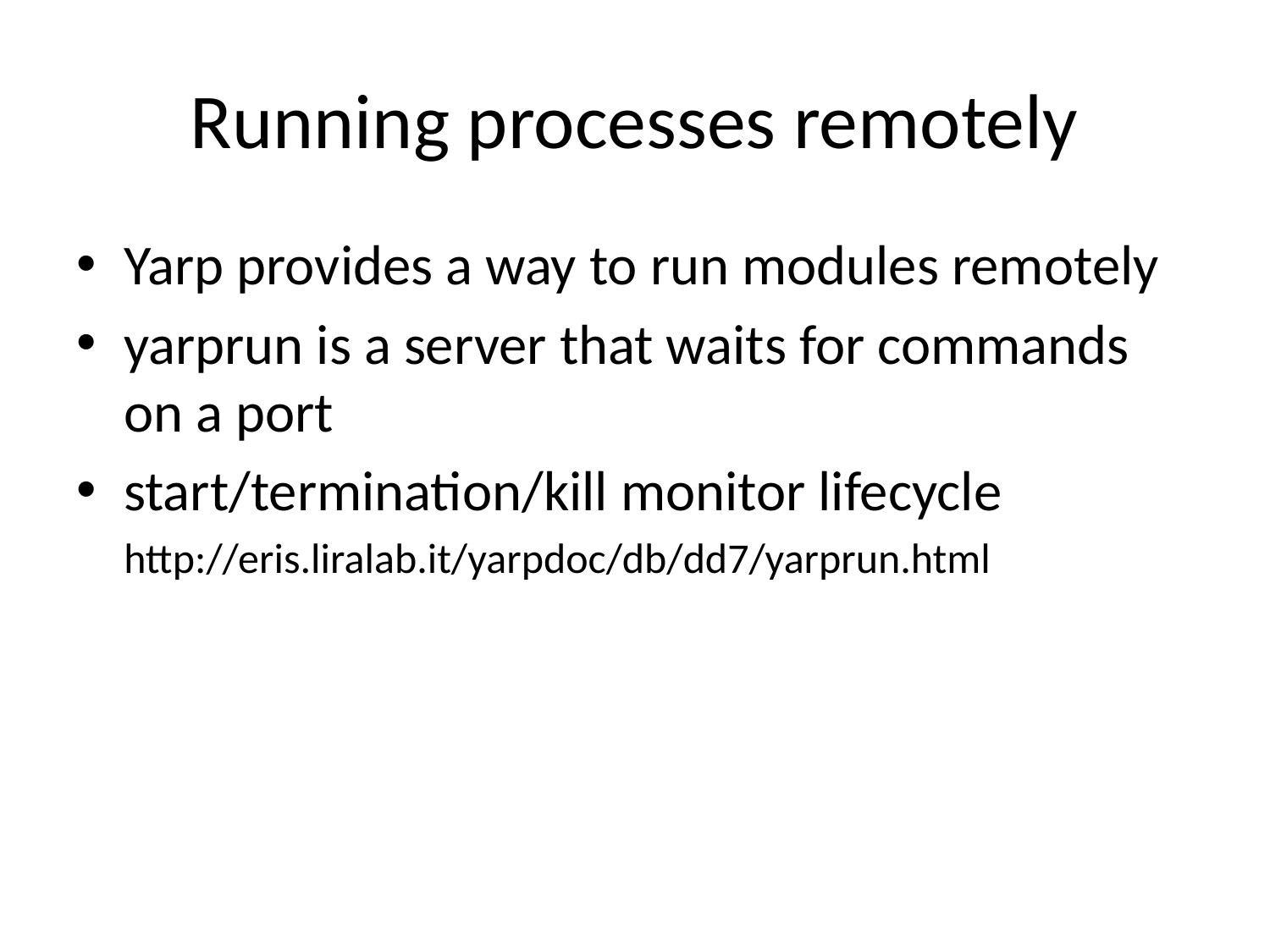

# Running processes remotely
Yarp provides a way to run modules remotely
yarprun is a server that waits for commands on a port
start/termination/kill monitor lifecycle
	http://eris.liralab.it/yarpdoc/db/dd7/yarprun.html